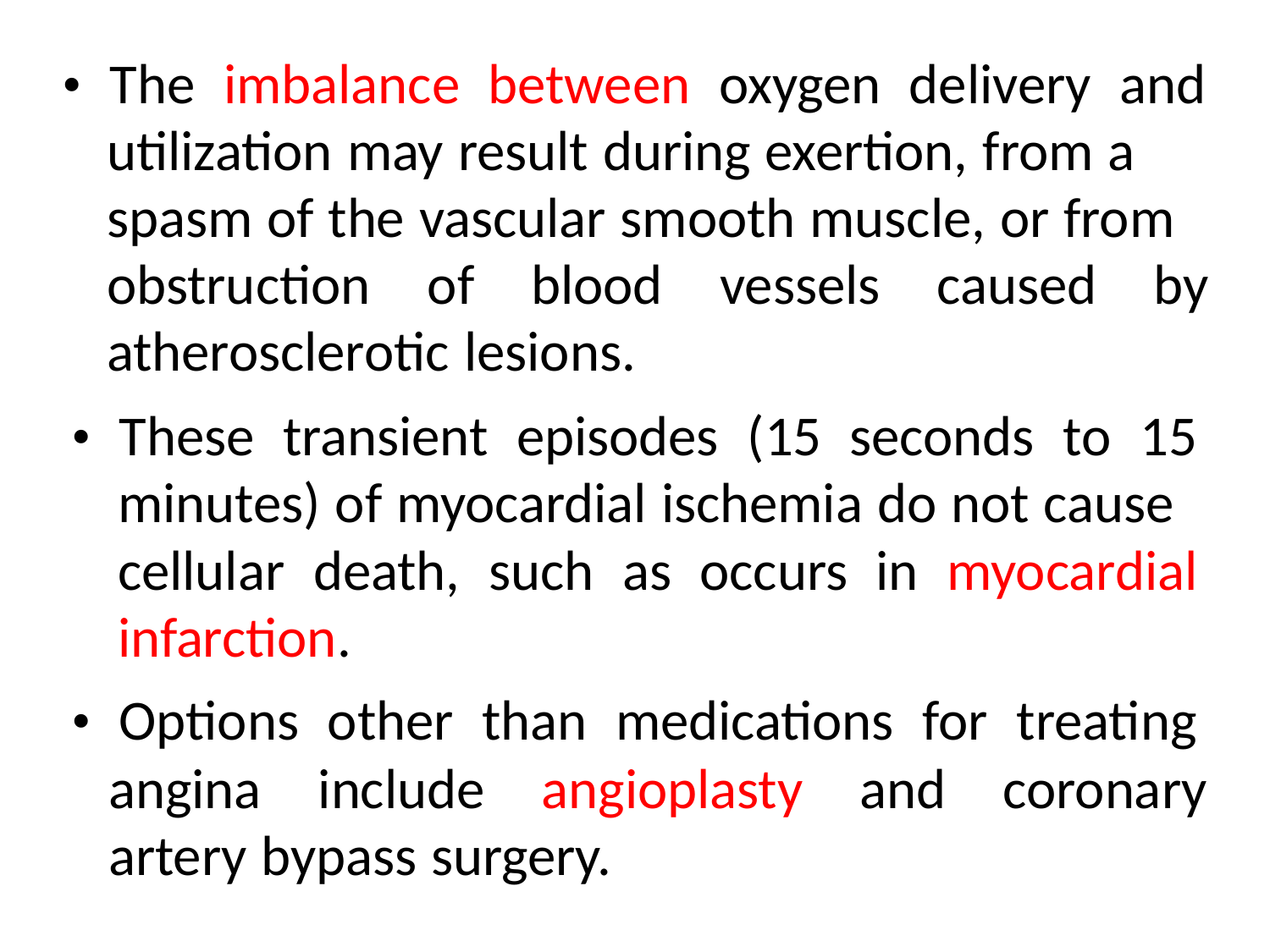

•  The  imbalance  between  oxygen  delivery  and
utilization may result during exertion, from a
spasm of the vascular smooth muscle, or from
obstruction    of    blood    vessels    caused    by
atherosclerotic lesions.
•  These  transient  episodes  (15  seconds  to  15
minutes) of myocardial ischemia do not cause
cellular  death,  such  as  occurs  in  myocardial
infarction.
•  Options  other  than  medications  for  treating
angina    include    angioplasty    and    coronary
artery bypass surgery.